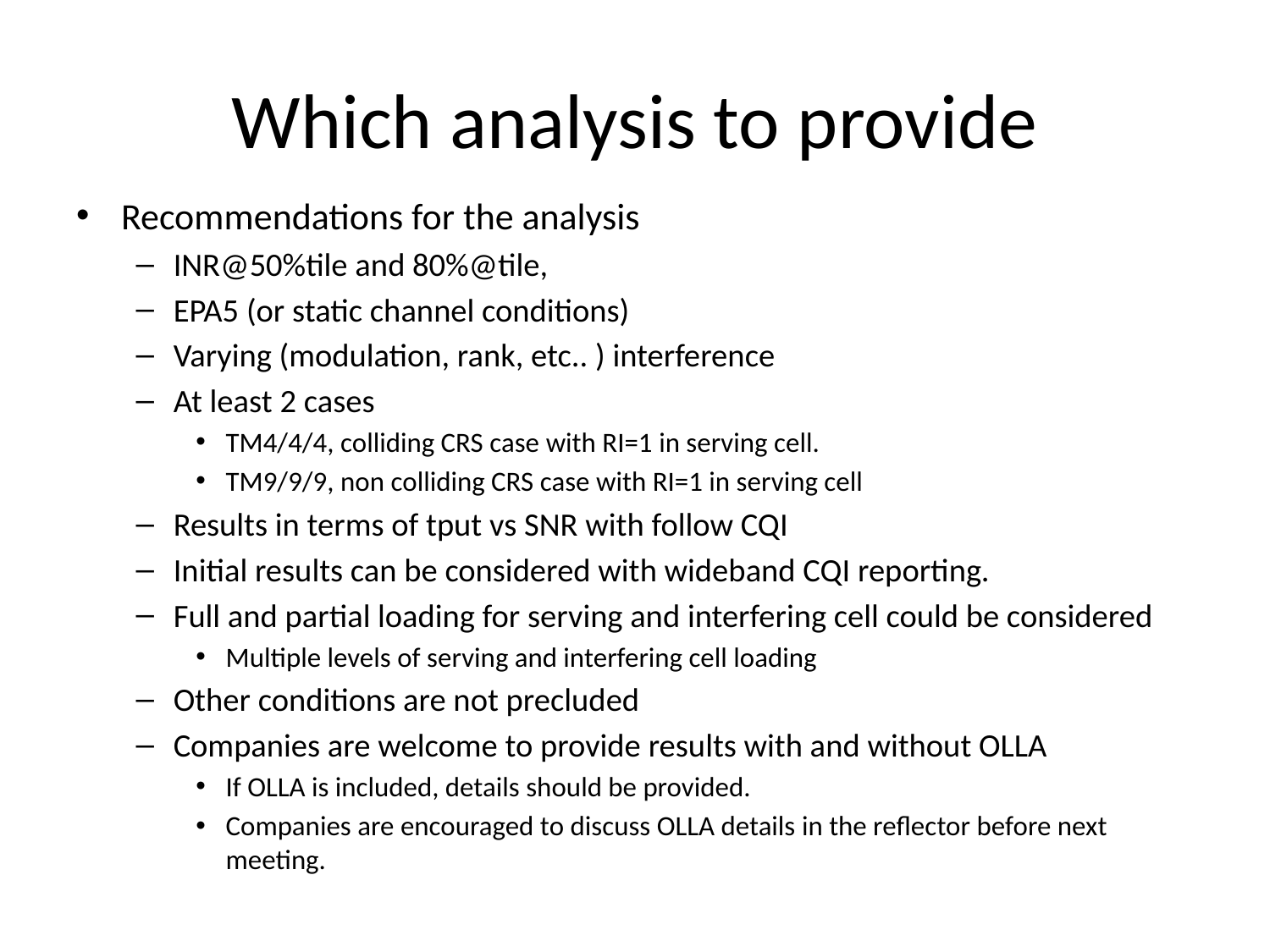

# Which analysis to provide
Recommendations for the analysis
INR@50%tile and 80%@tile,
EPA5 (or static channel conditions)
Varying (modulation, rank, etc.. ) interference
At least 2 cases
TM4/4/4, colliding CRS case with RI=1 in serving cell.
TM9/9/9, non colliding CRS case with RI=1 in serving cell
Results in terms of tput vs SNR with follow CQI
Initial results can be considered with wideband CQI reporting.
Full and partial loading for serving and interfering cell could be considered
Multiple levels of serving and interfering cell loading
Other conditions are not precluded
Companies are welcome to provide results with and without OLLA
If OLLA is included, details should be provided.
Companies are encouraged to discuss OLLA details in the reflector before next meeting.